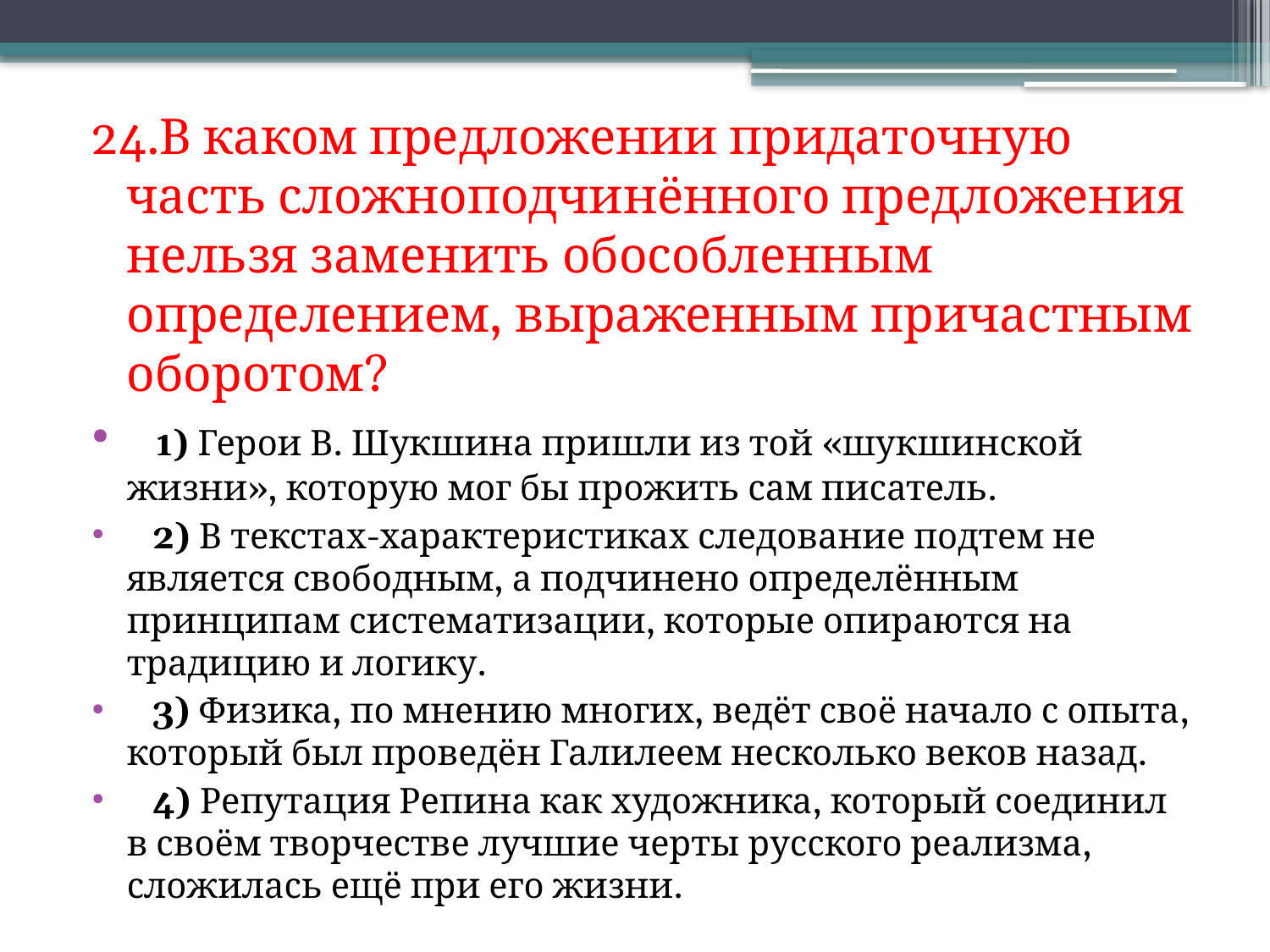

24.В каком предложении придаточную часть сложноподчинённого предложения нельзя заменить обособленным определением, выраженным причастным оборотом?
   1) Герои В. Шукшина пришли из той «шукшинской жизни», которую мог бы прожить сам писатель.
   2) В текстах-характеристиках следование подтем не является свободным, а подчинено определённым принципам систематизации, которые опираются на традицию и логику.
   3) Физика, по мнению многих, ведёт своё начало с опыта, который был проведён Галилеем несколько веков назад.
   4) Репутация Репина как художника, который соединил в своём творчестве лучшие черты русского реализма, сложилась ещё при его жизни.